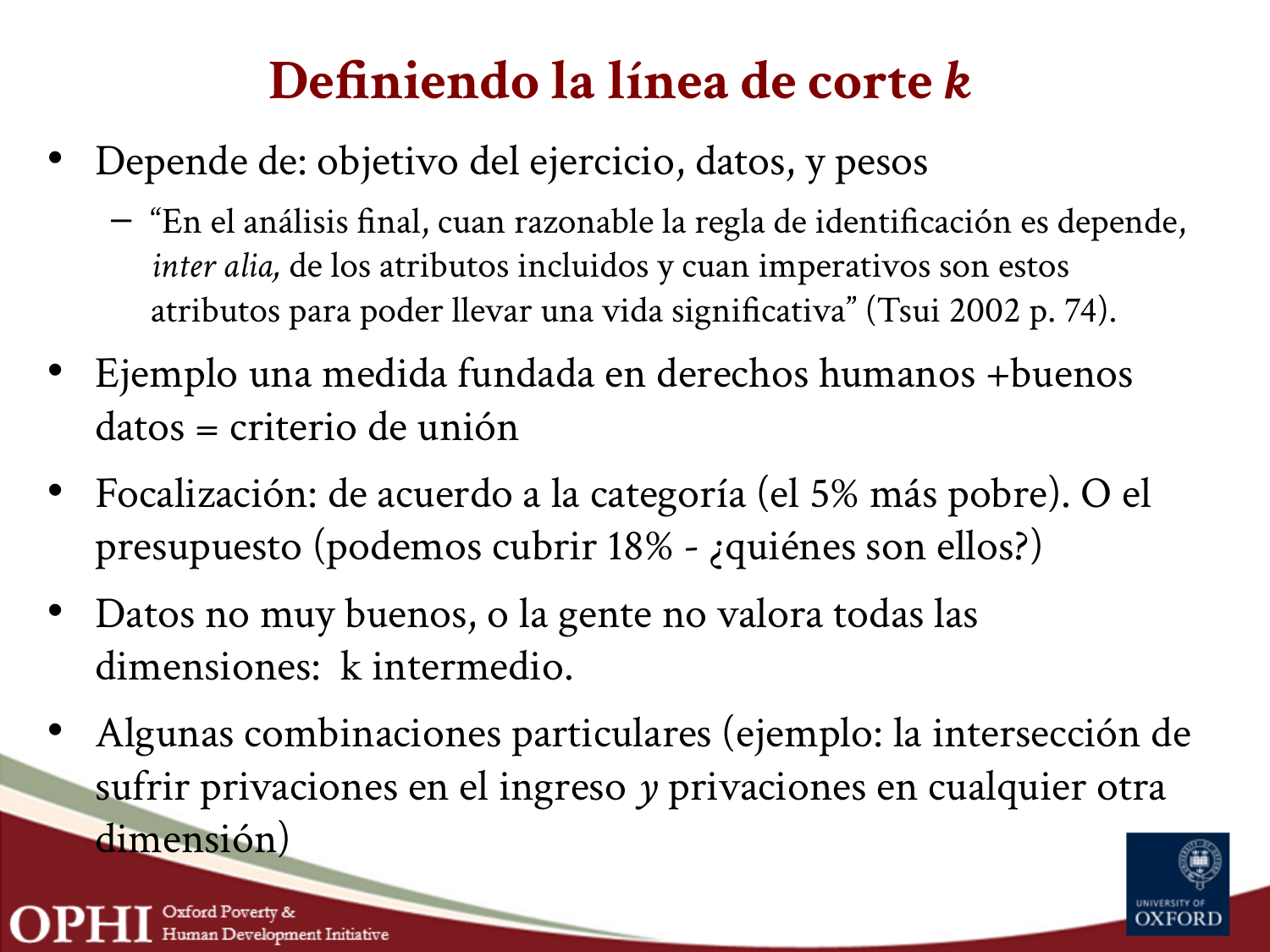

# Definiendo la línea de corte k
Depende de: objetivo del ejercicio, datos, y pesos
“En el análisis final, cuan razonable la regla de identificación es depende, inter alia, de los atributos incluidos y cuan imperativos son estos atributos para poder llevar una vida significativa” (Tsui 2002 p. 74).
Ejemplo una medida fundada en derechos humanos +buenos datos = criterio de unión
Focalización: de acuerdo a la categoría (el 5% más pobre). O el presupuesto (podemos cubrir 18% - ¿quiénes son ellos?)
Datos no muy buenos, o la gente no valora todas las dimensiones:  k intermedio.
Algunas combinaciones particulares (ejemplo: la intersección de sufrir privaciones en el ingreso y privaciones en cualquier otra dimensión)